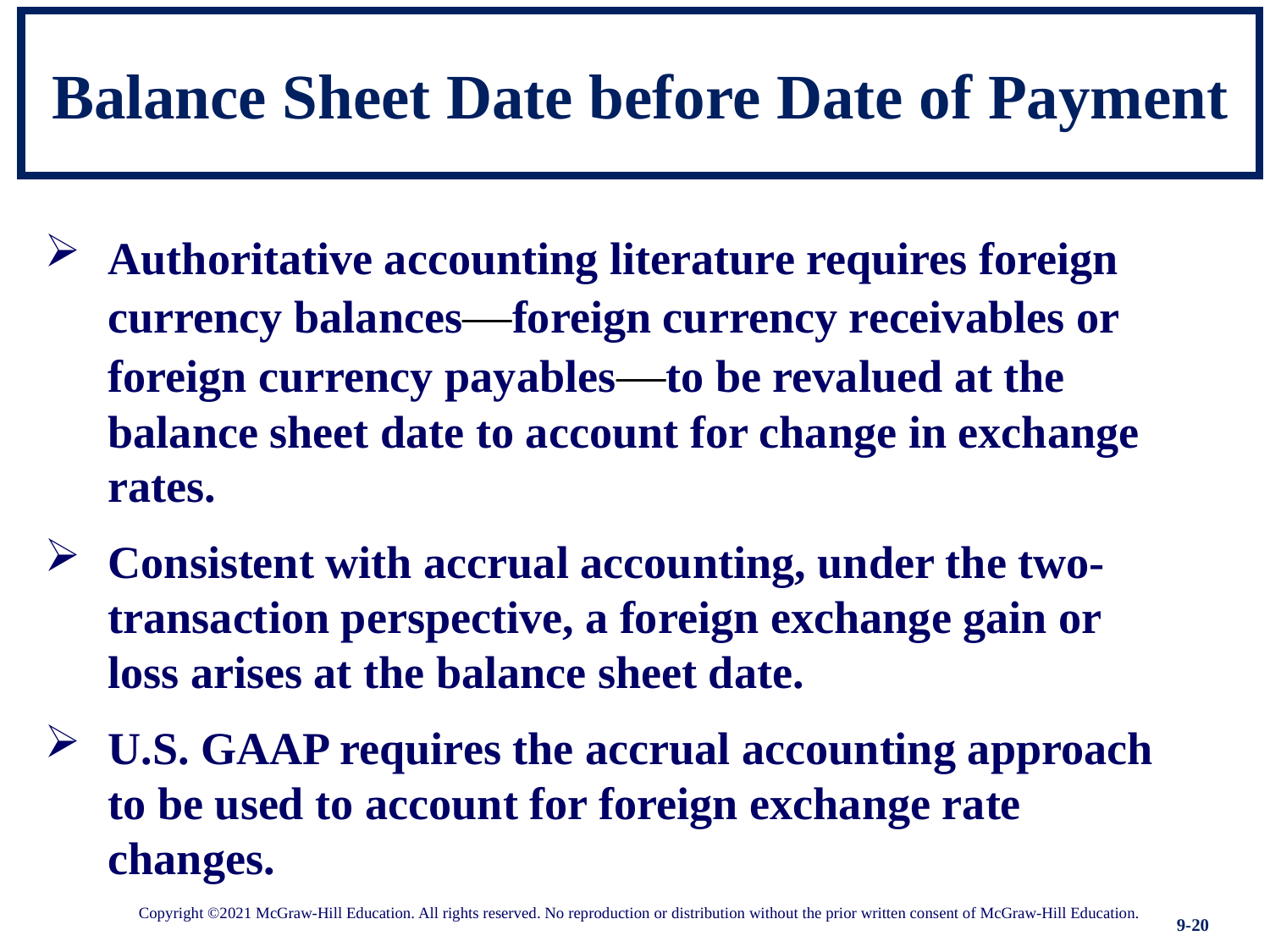

# Balance Sheet Date before Date of Payment
Authoritative accounting literature requires foreign currency balances—foreign currency receivables or foreign currency payables—to be revalued at the balance sheet date to account for change in exchange rates.
Consistent with accrual accounting, under the two-transaction perspective, a foreign exchange gain or loss arises at the balance sheet date.
U.S. GAAP requires the accrual accounting approach to be used to account for foreign exchange rate changes.

Copyright ©2021 McGraw-Hill Education. All rights reserved. No reproduction or distribution without the prior written consent of McGraw-Hill Education.
9-20